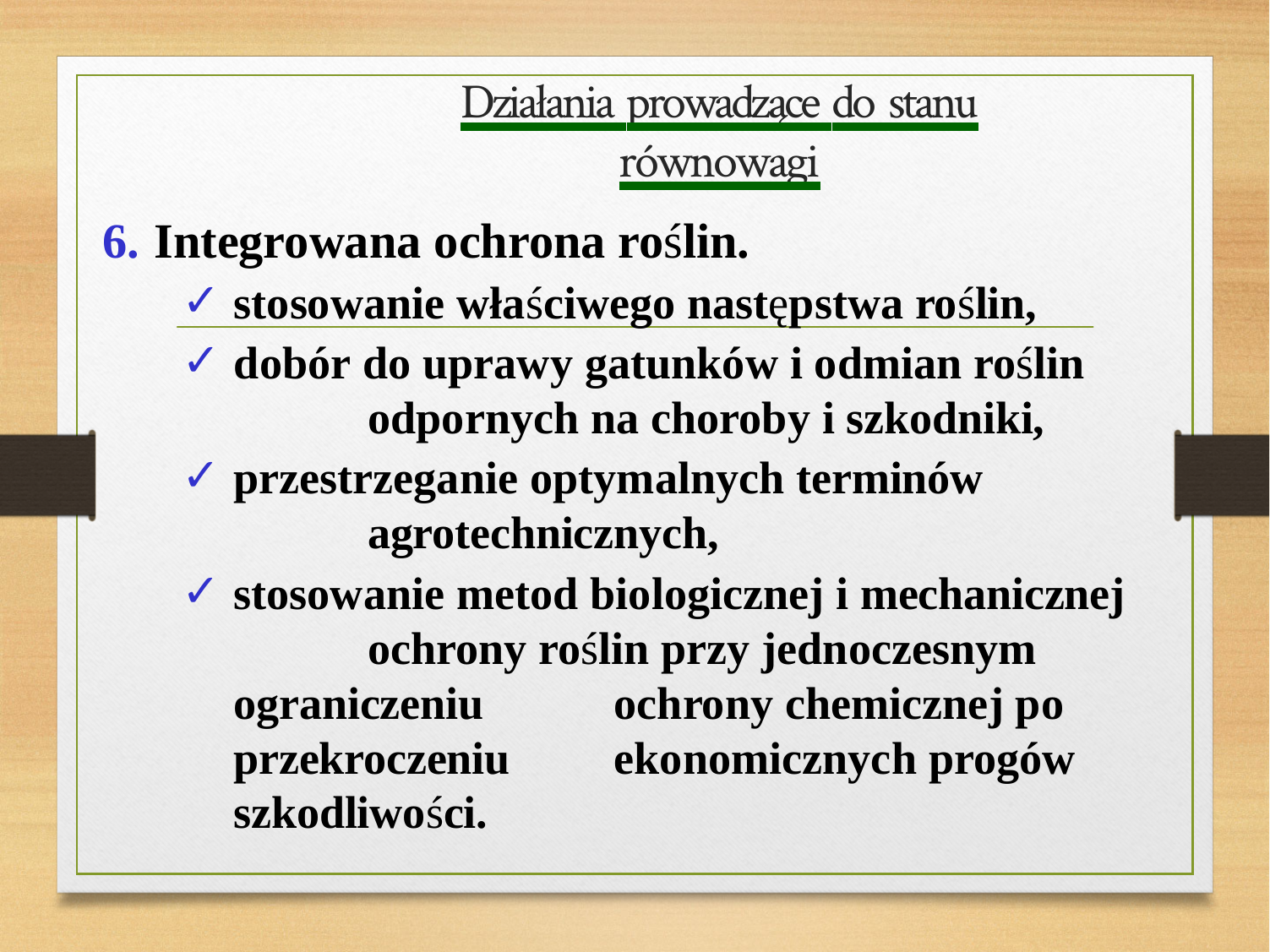

# Działania prowadzące do stanu równowagi
Integrowana ochrona roślin.
stosowanie właściwego następstwa roślin,
dobór do uprawy gatunków i odmian roślin 	odpornych na choroby i szkodniki,
przestrzeganie optymalnych terminów 	agrotechnicznych,
stosowanie metod biologicznej i mechanicznej 	ochrony roślin przy jednoczesnym ograniczeniu 	ochrony chemicznej po przekroczeniu 	ekonomicznych progów szkodliwości.